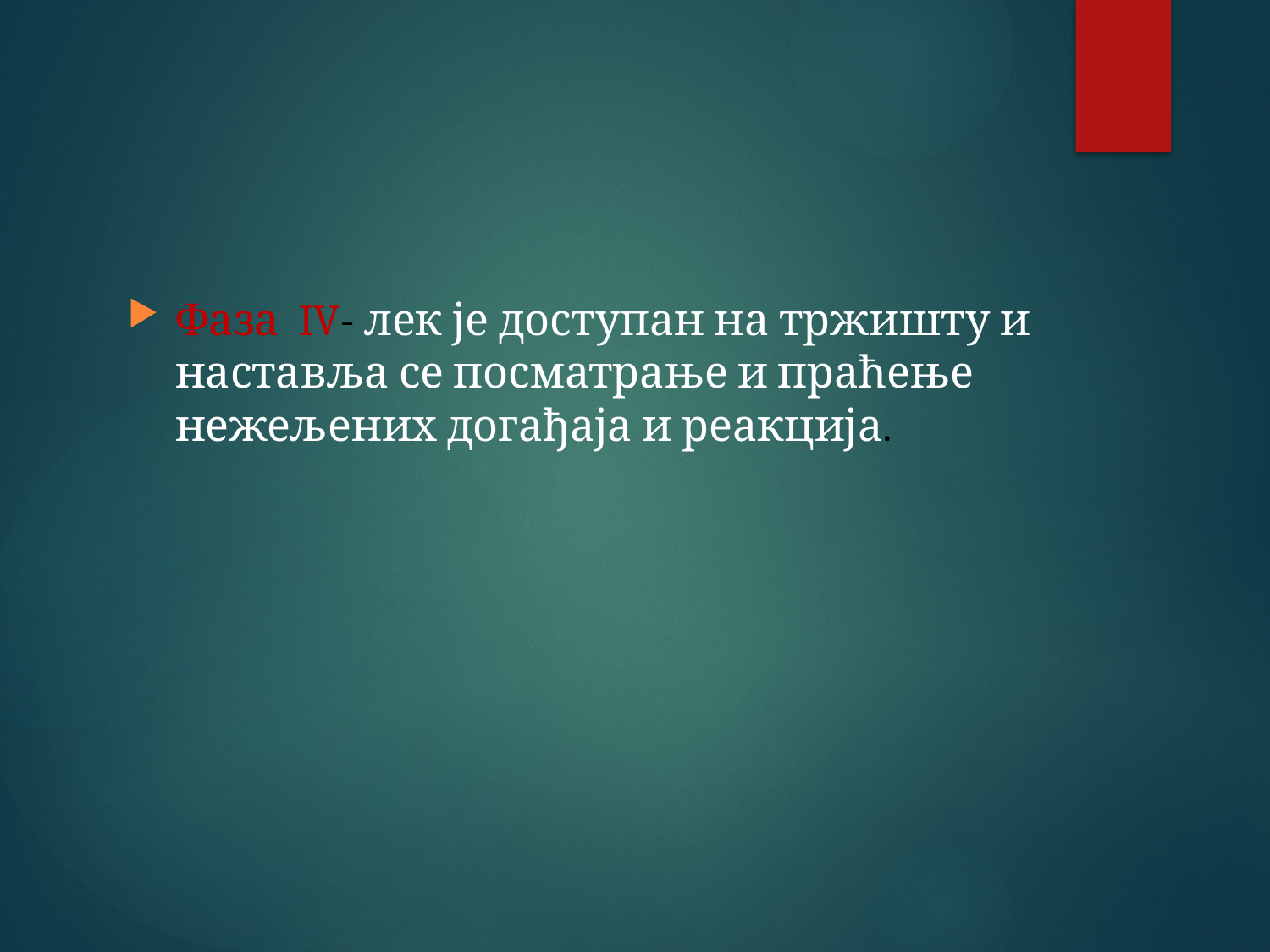

Фаза  IV- лек је доступан на тржишту и наставља се посматрање и праћење нежељених догађаја и реакција.